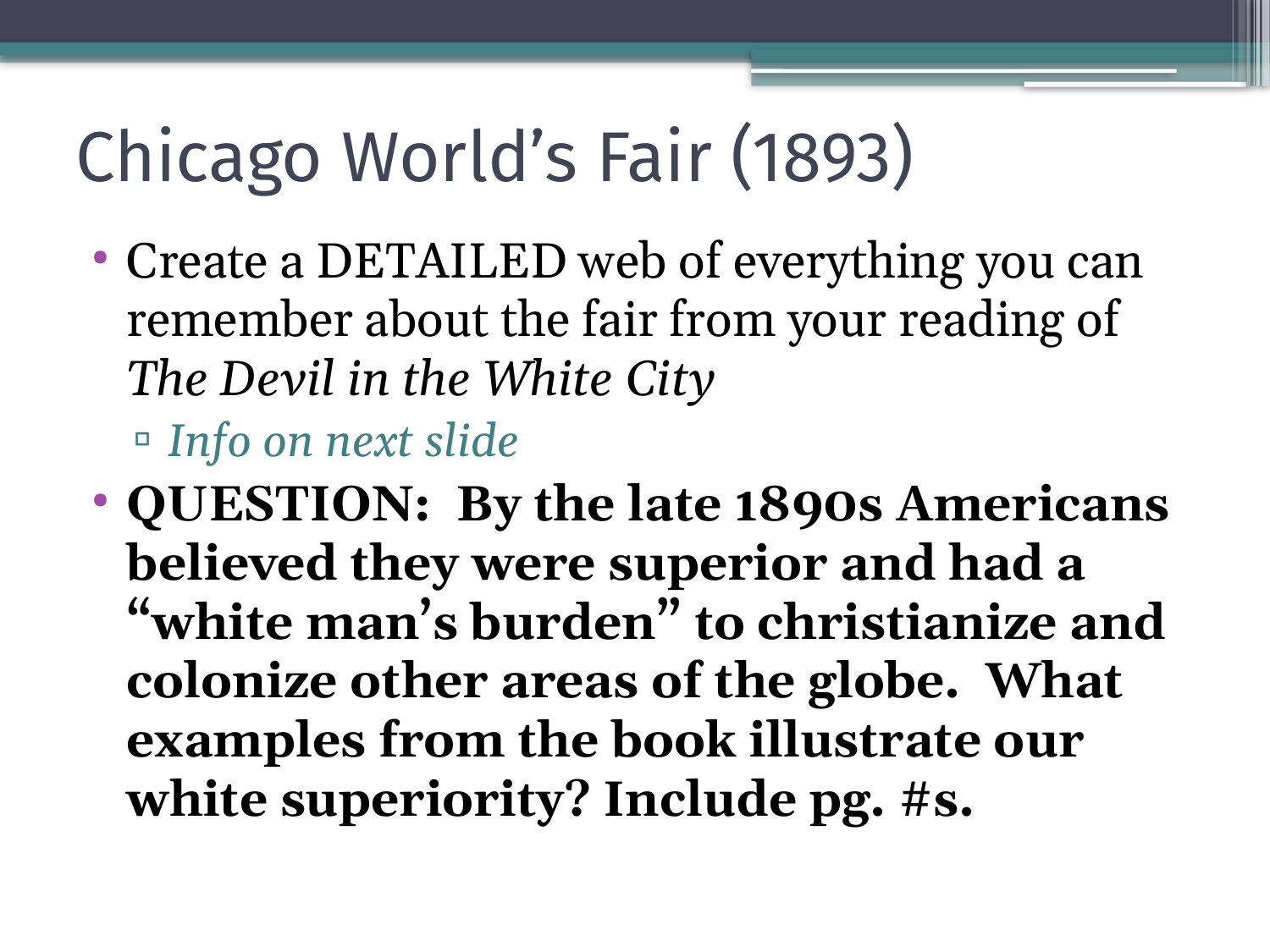

# Chicago World’s Fair (1893)
Create a DETAILED web of everything you can remember about the fair from your reading of The Devil in the White City
Info on next slide
QUESTION:  By the late 1890s Americans believed they were superior and had a “white man’s burden” to christianize and colonize other areas of the globe.  What examples from the book illustrate our white superiority? Include pg. #s.